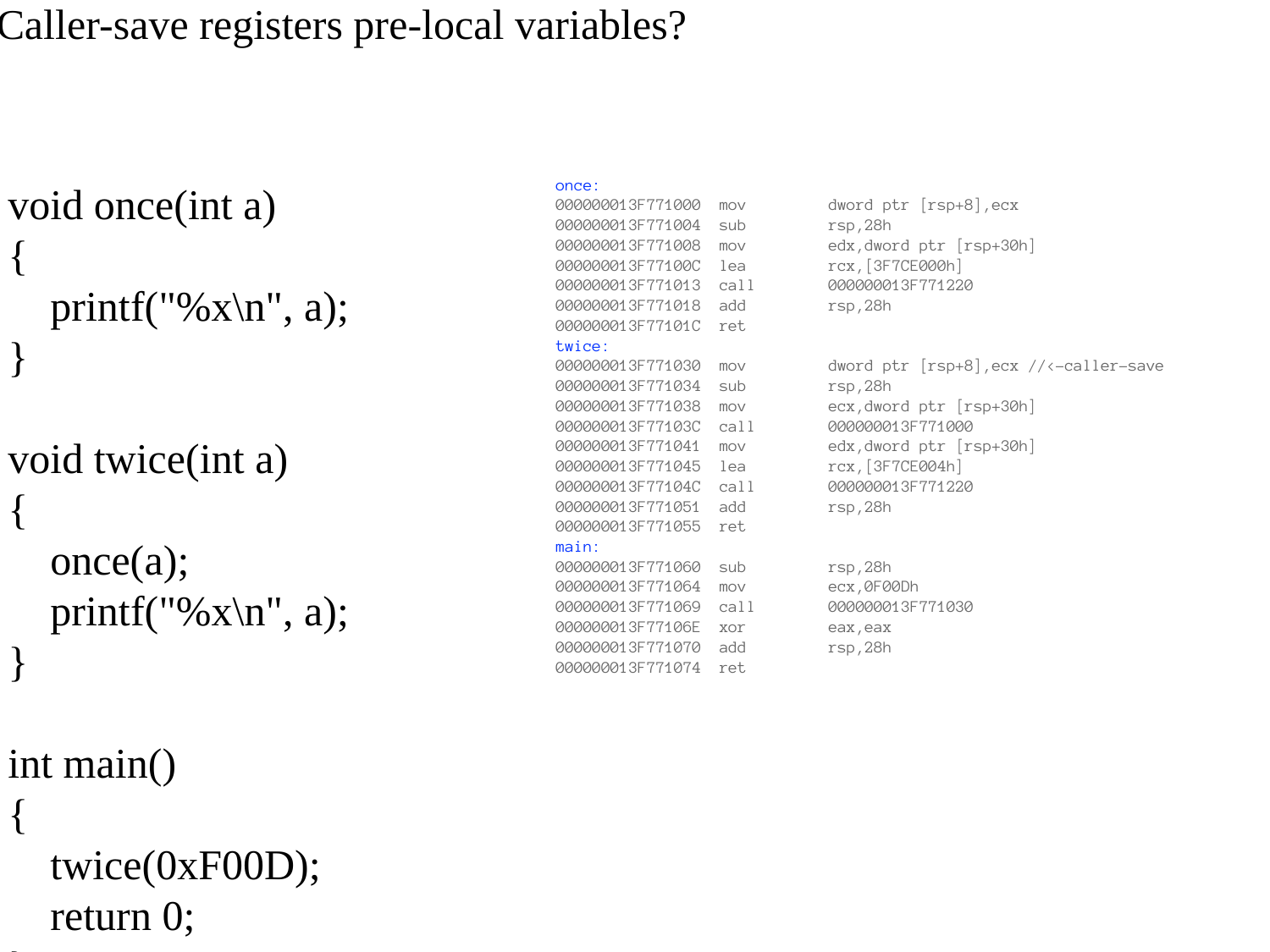

Caller-save registers pre-local variables?
once:
000000013F771000  mov         dword ptr [rsp+8],ecx
000000013F771004  sub         rsp,28h
000000013F771008  mov         edx,dword ptr [rsp+30h]
000000013F77100C  lea         rcx,[3F7CE000h]
000000013F771013  call        000000013F771220
000000013F771018  add         rsp,28h
000000013F77101C  ret
twice:
000000013F771030  mov         dword ptr [rsp+8],ecx //<-caller-save
000000013F771034  sub         rsp,28h
000000013F771038  mov         ecx,dword ptr [rsp+30h]
000000013F77103C  call        000000013F771000
000000013F771041  mov         edx,dword ptr [rsp+30h]
000000013F771045  lea         rcx,[3F7CE004h]
000000013F77104C  call        000000013F771220
000000013F771051  add         rsp,28h
000000013F771055  ret
main:
000000013F771060  sub         rsp,28h
000000013F771064  mov         ecx,0F00Dh
000000013F771069  call        000000013F771030
000000013F77106E  xor         eax,eax
000000013F771070  add         rsp,28h
000000013F771074  ret
void once(int a)
{
    printf("%x\n", a);
}

void twice(int a)
{
    once(a);
    printf("%x\n", a);
}

int main()
{
    twice(0xF00D);
    return 0;
}